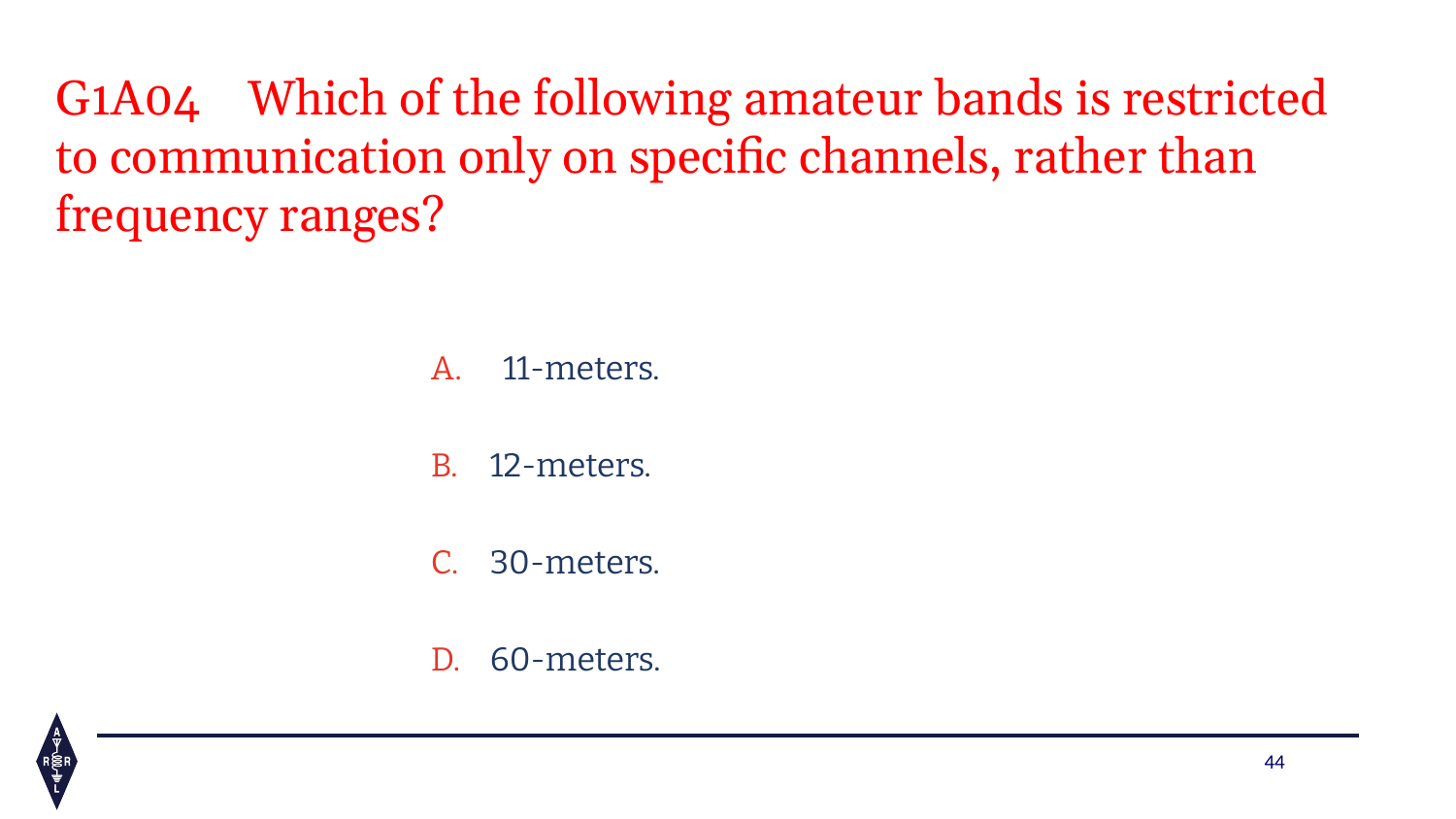

G1A04    Which of the following amateur bands is restricted to communication only on specific channels, rather than frequency ranges?
#

  11-meters.

12-meters.

30-meters.

60-meters.

44